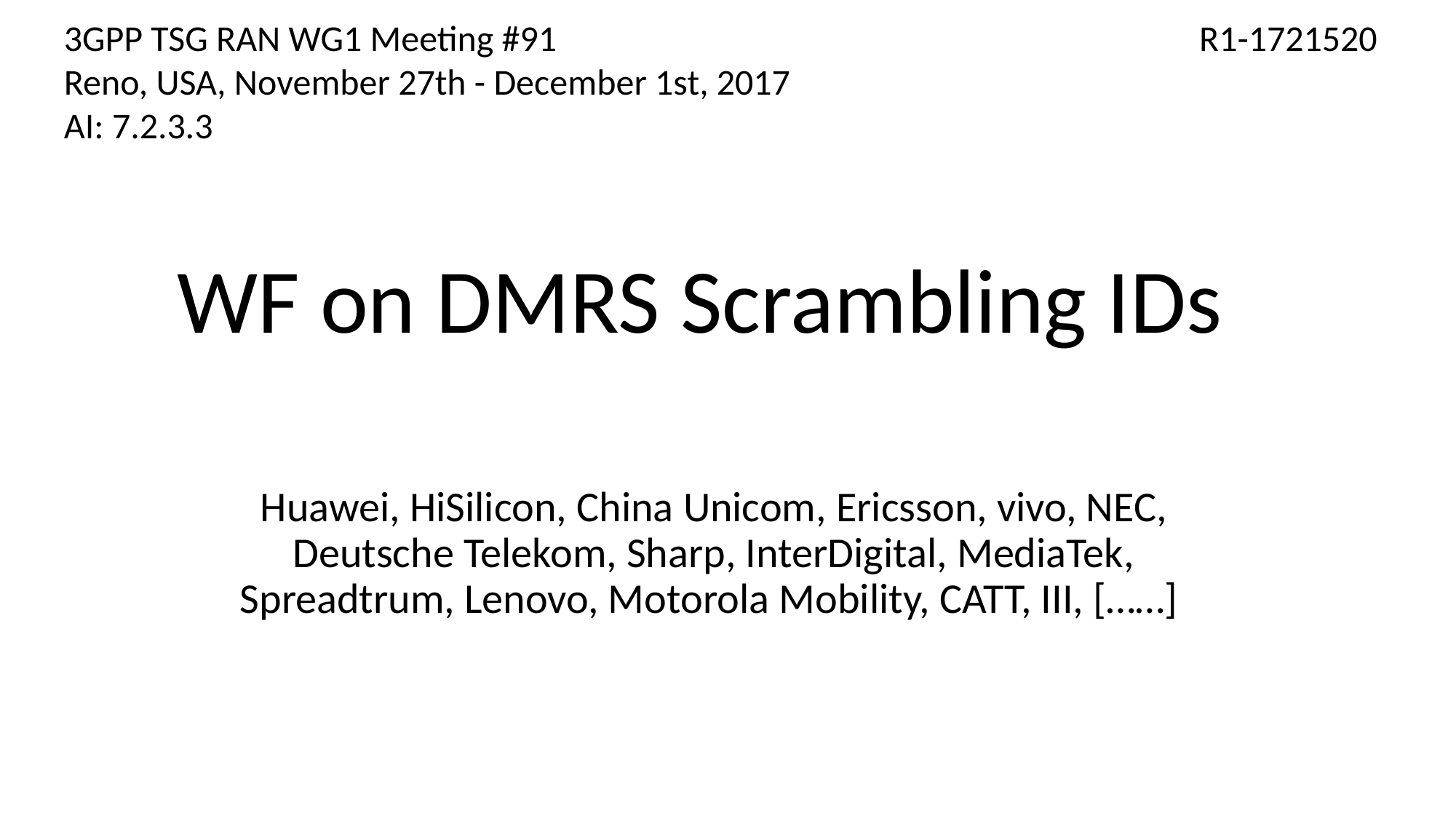

3GPP TSG RAN WG1 Meeting #91	                                                                        R1-1721520
Reno, USA, November 27th - December 1st, 2017
AI: 7.2.3.3
# WF on DMRS Scrambling IDs
Huawei, HiSilicon, China Unicom, Ericsson, vivo, NEC, Deutsche Telekom, Sharp, InterDigital, MediaTek, Spreadtrum, Lenovo, Motorola Mobility, CATT, III, [……]